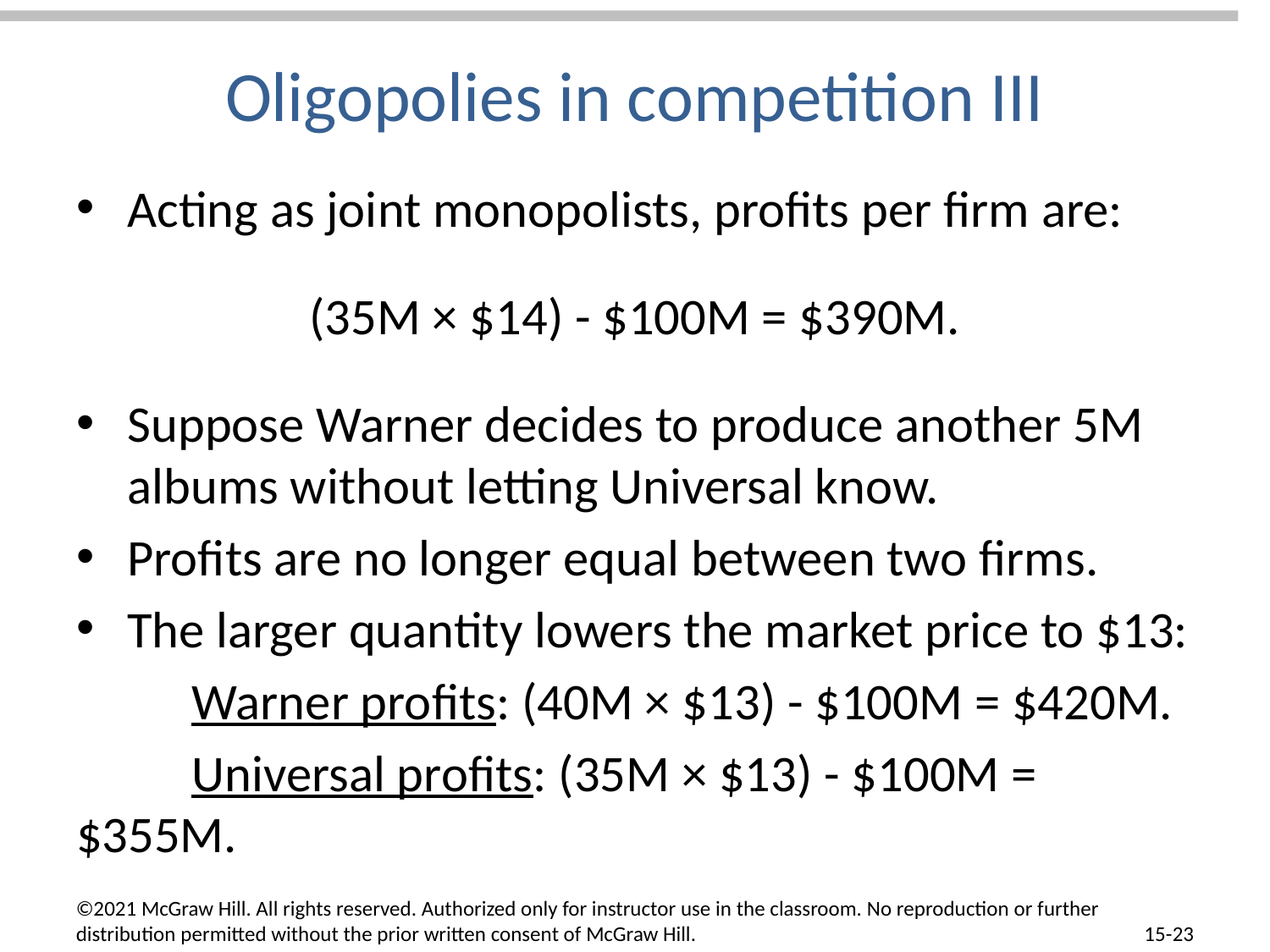

# Oligopolies in competition III
Acting as joint monopolists, profits per firm are:

(35M × $14) - $100M = $390M.

Suppose Warner decides to produce another 5M albums without letting Universal know.
Profits are no longer equal between two firms.
The larger quantity lowers the market price to $13:
	Warner profits: (40M × $13) - $100M = $420M.
	Universal profits: (35M × $13) - $100M = $355M.